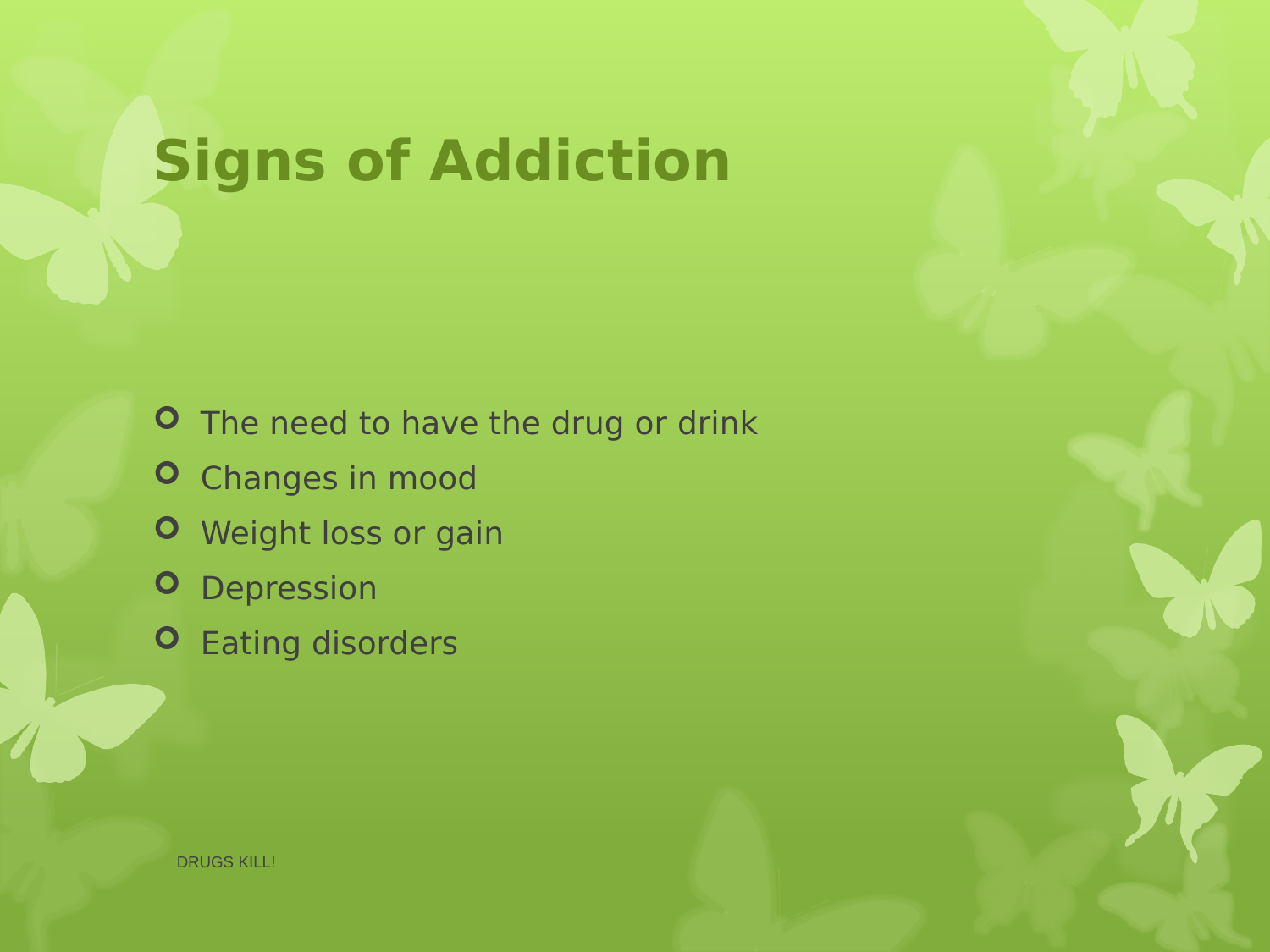

# Signs of Addiction
The need to have the drug or drink
Changes in mood
Weight loss or gain
Depression
Eating disorders
DRUGS KILL!